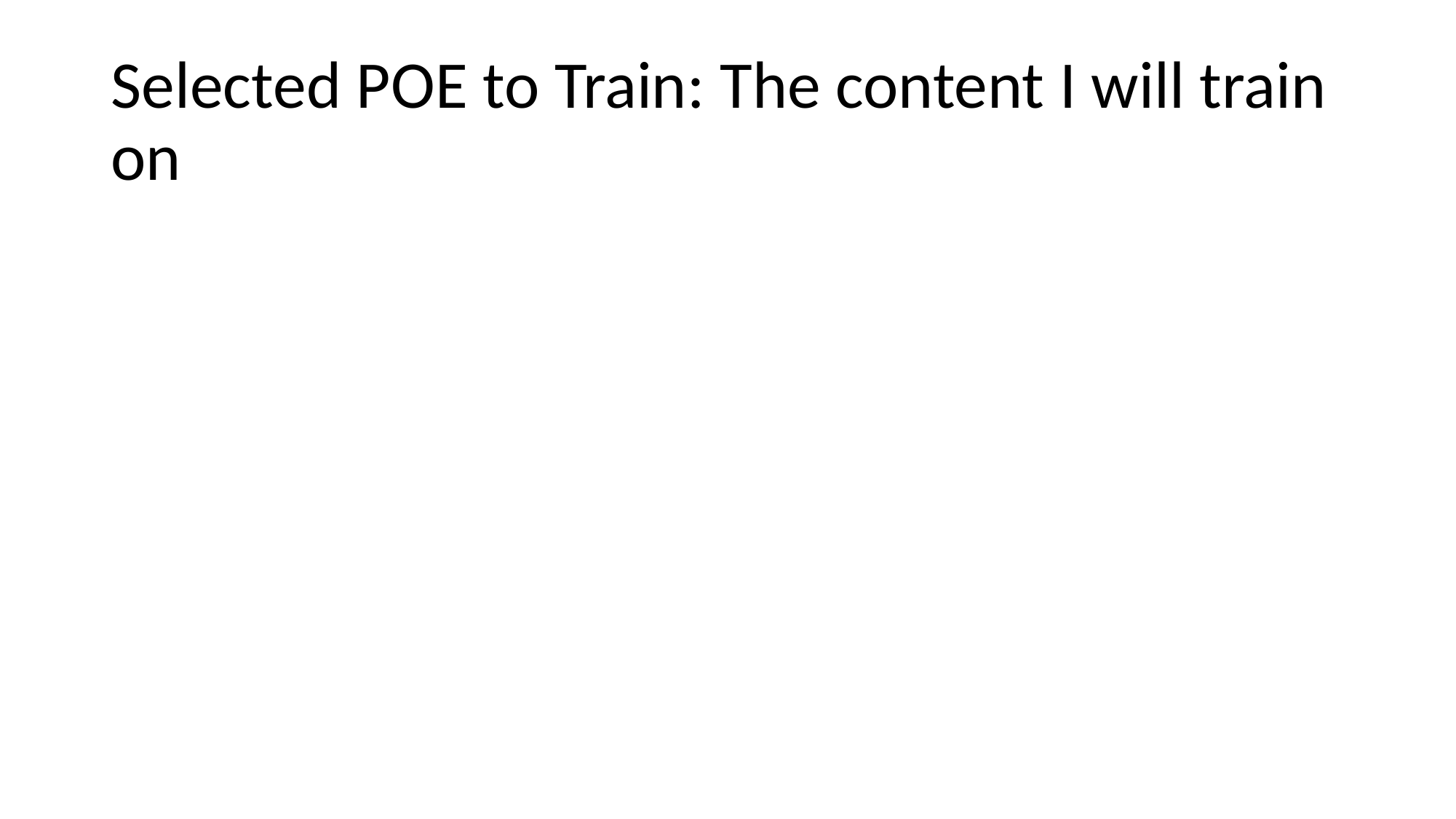

# Selected POE to Train: The content I will train on